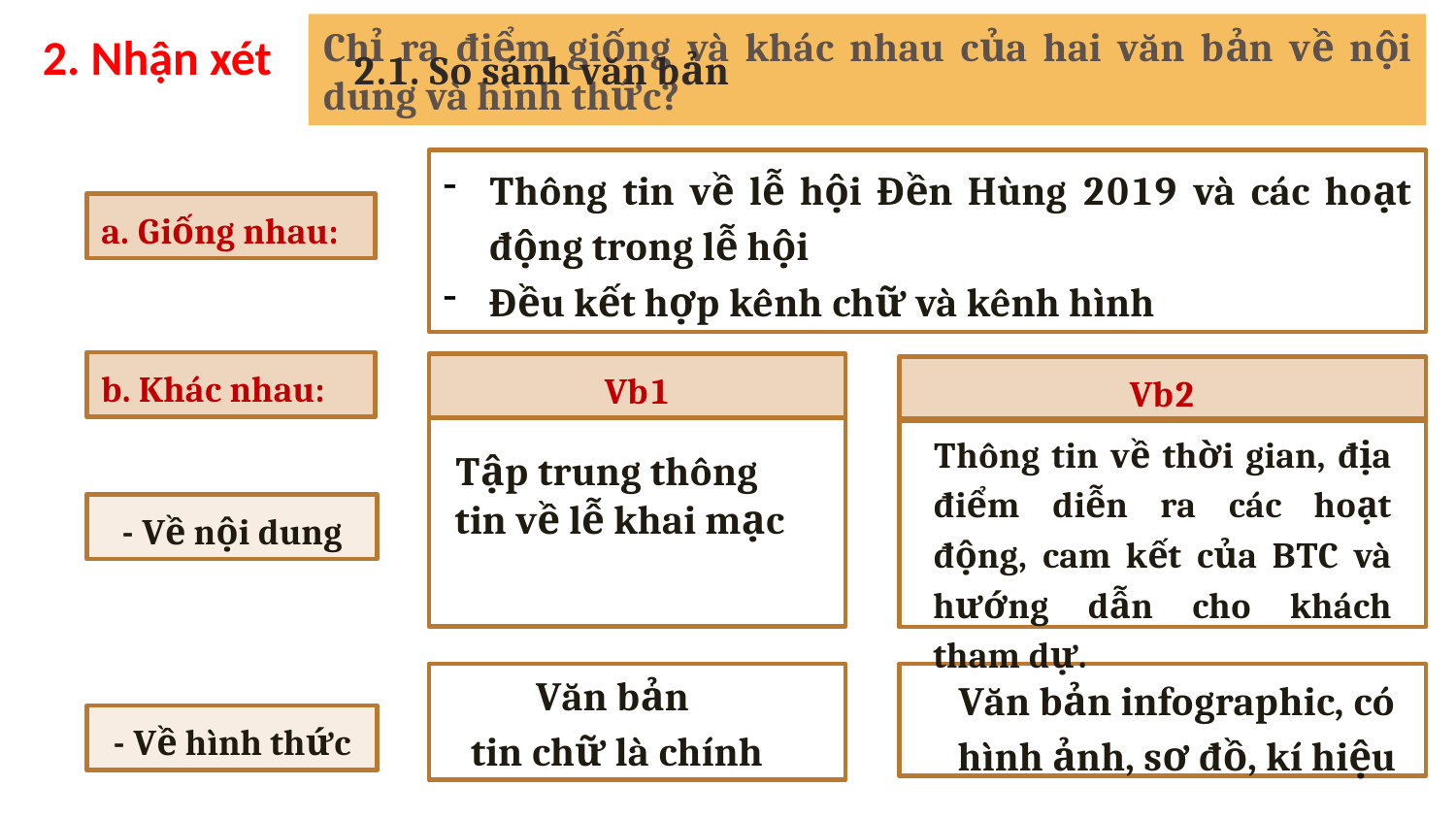

Chỉ ra điểm giống và khác nhau của hai văn bản về nội dung và hình thức?
2. Nhận xét

2.1. So sánh văn bản
Thông tin về lễ hội Đền Hùng 2019 và các hoạt động trong lễ hội
Đều kết hợp kênh chữ và kênh hình
a. Giống nhau:
b. Khác nhau:
Vb1
Vb2

Thông tin về thời gian, địa điểm diễn ra các hoạt động, cam kết của BTC và hướng dẫn cho khách tham dự.

Tập trung thông tin về lễ khai mạc
- Về nội dung
Văn bản
tin chữ là chính
Văn bản infographic, có hình ảnh, sơ đồ, kí hiệu

- Về hình thức